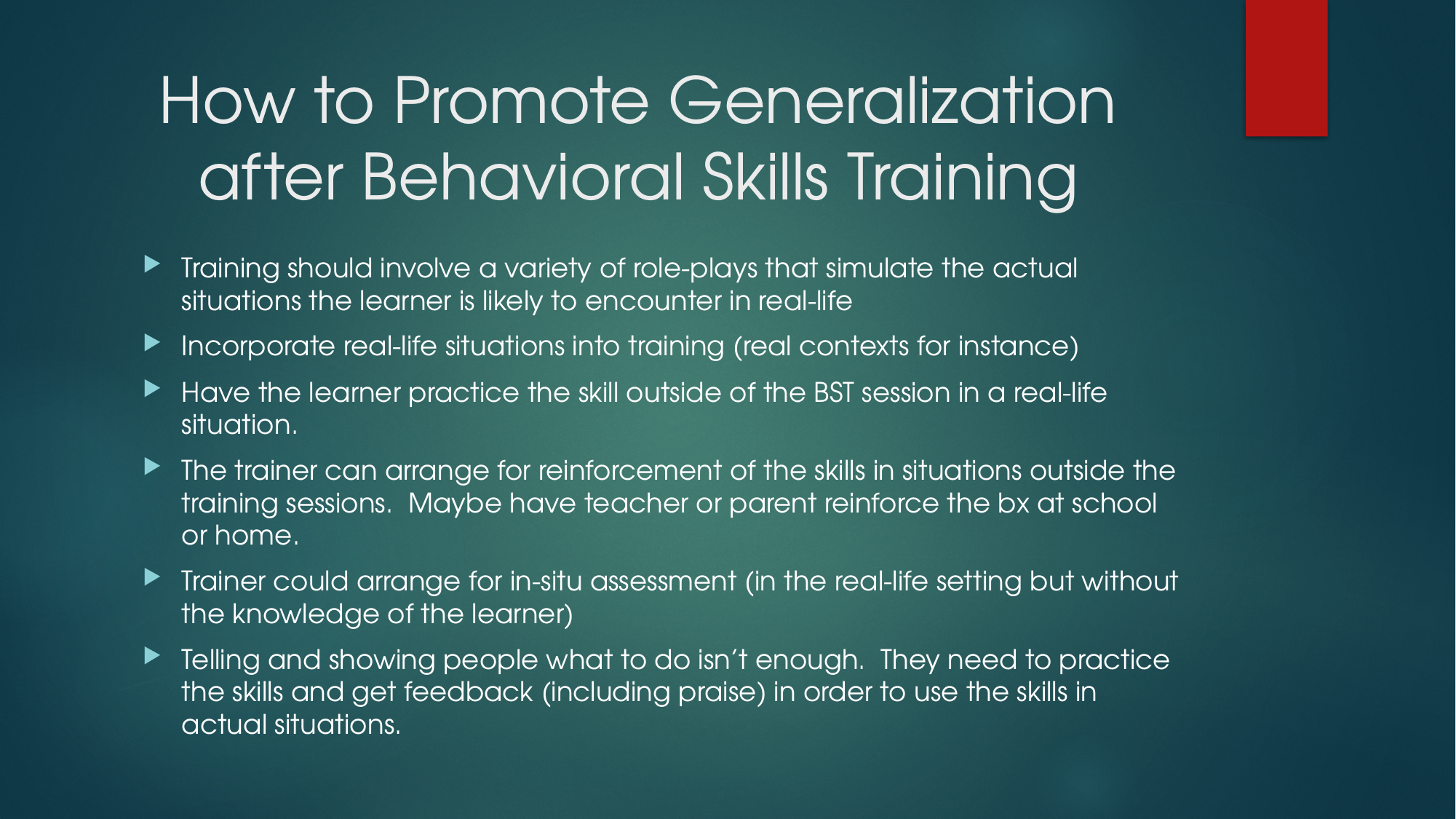

# How to Promote Generalization after Behavioral Skills Training
Training should involve a variety of role-plays that simulate the actual situations the learner is likely to encounter in real-life
Incorporate real-life situations into training (real contexts for instance)
Have the learner practice the skill outside of the BST session in a real-life situation.
The trainer can arrange for reinforcement of the skills in situations outside the training sessions.  Maybe have teacher or parent reinforce the bx at school or home.
Trainer could arrange for in-situ assessment (in the real-life setting but without the knowledge of the learner)
Telling and showing people what to do isn’t enough.  They need to practice the skills and get feedback (including praise) in order to use the skills in actual situations.